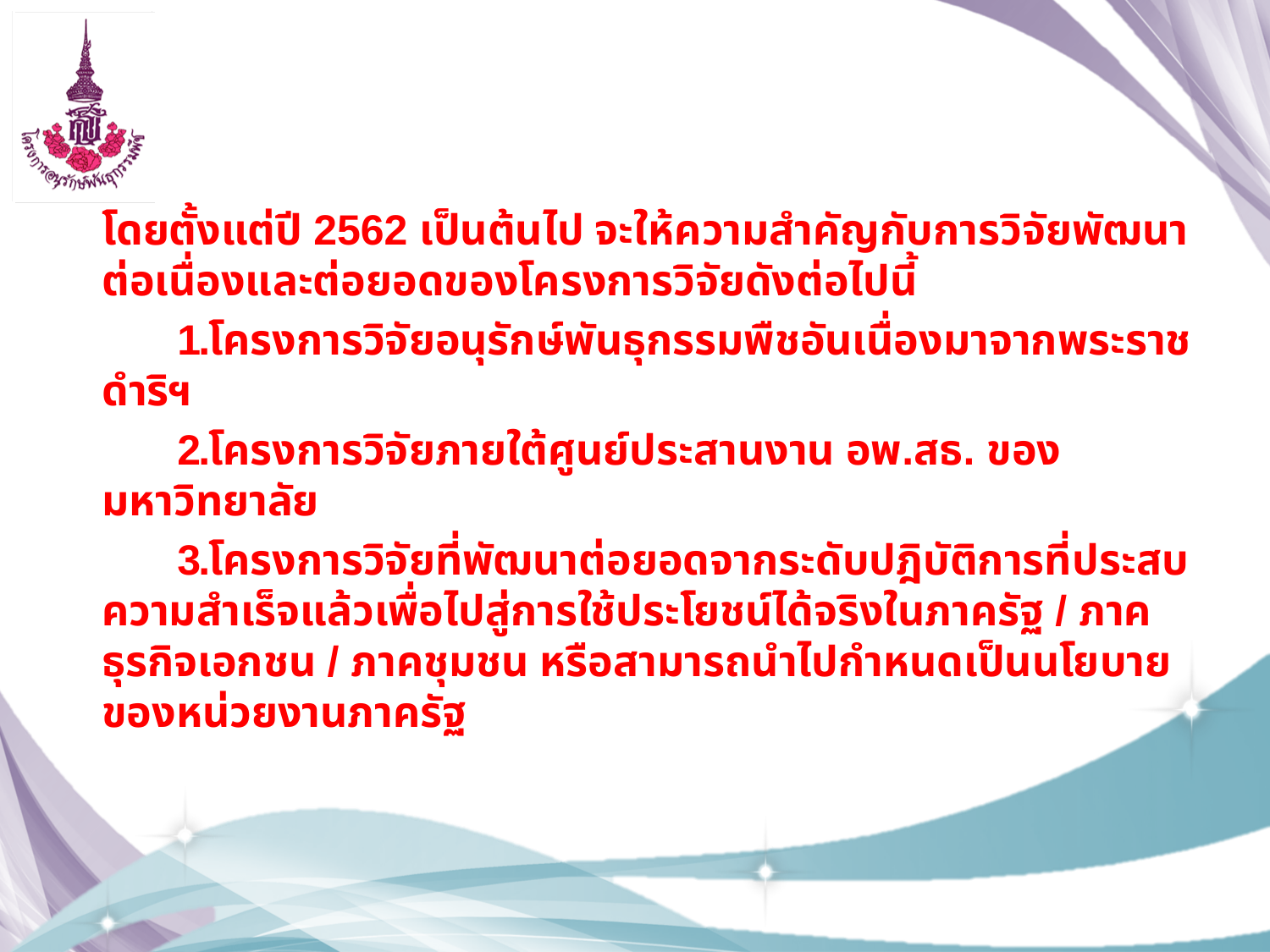

โดยตั้งแต่ปี 2562 เป็นต้นไป จะให้ความสำคัญกับการวิจัยพัฒนาต่อเนื่องและต่อยอดของโครงการวิจัยดังต่อไปนี้
โครงการวิจัยอนุรักษ์พันธุกรรมพืชอันเนื่องมาจากพระราชดำริฯ
โครงการวิจัยภายใต้ศูนย์ประสานงาน อพ.สธ. ของมหาวิทยาลัย
โครงการวิจัยที่พัฒนาต่อยอดจากระดับปฎิบัติการที่ประสบความสำเร็จแล้วเพื่อไปสู่การใช้ประโยชน์ได้จริงในภาครัฐ / ภาคธุรกิจเอกชน / ภาคชุมชน หรือสามารถนำไปกำหนดเป็นนโยบายของหน่วยงานภาครัฐ